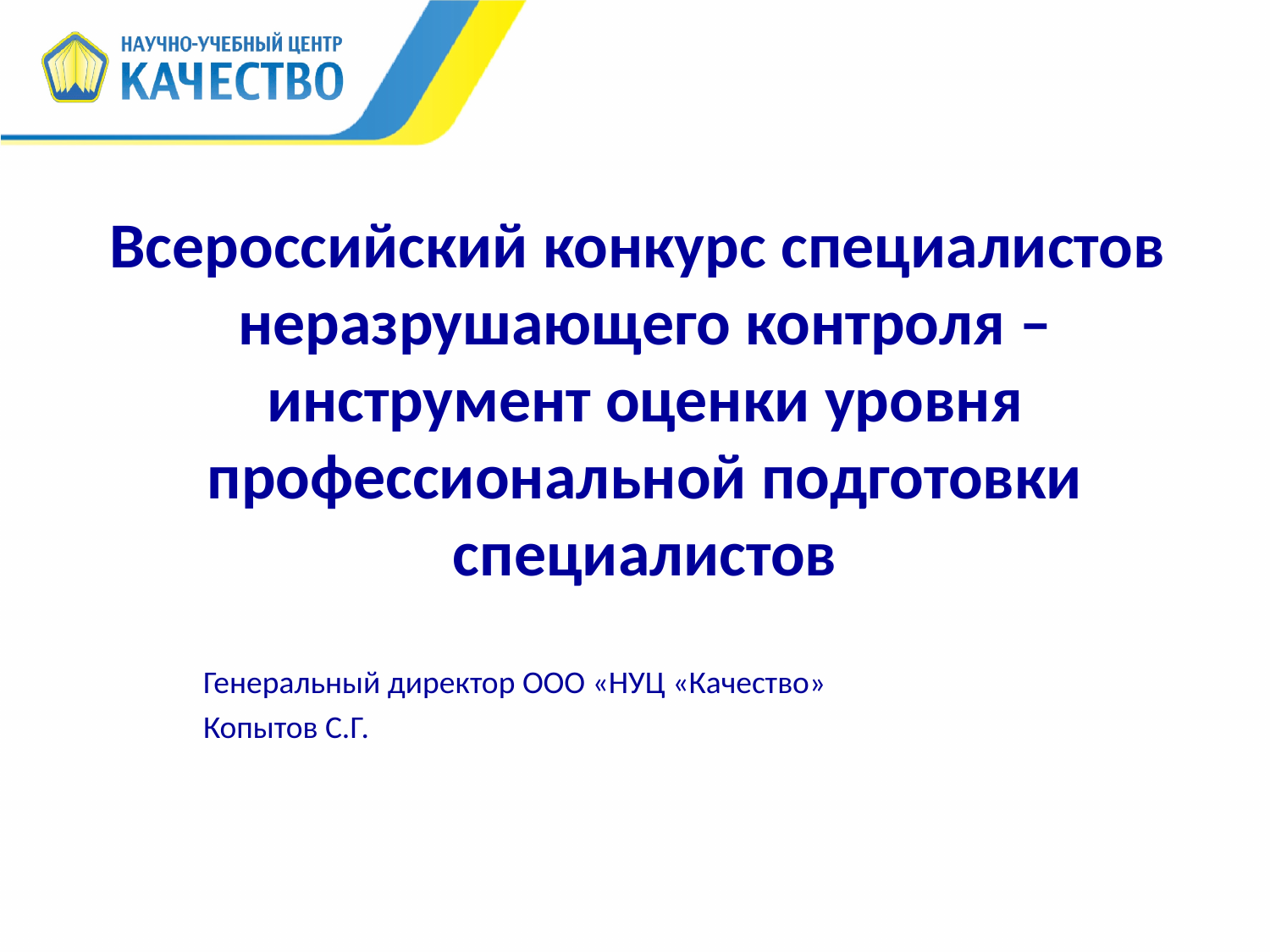

# Всероссийский конкурс специалистов неразрушающего контроля – инструмент оценки уровня профессиональной подготовки специалистов
Генеральный директор ООО «НУЦ «Качество»
Копытов С.Г.